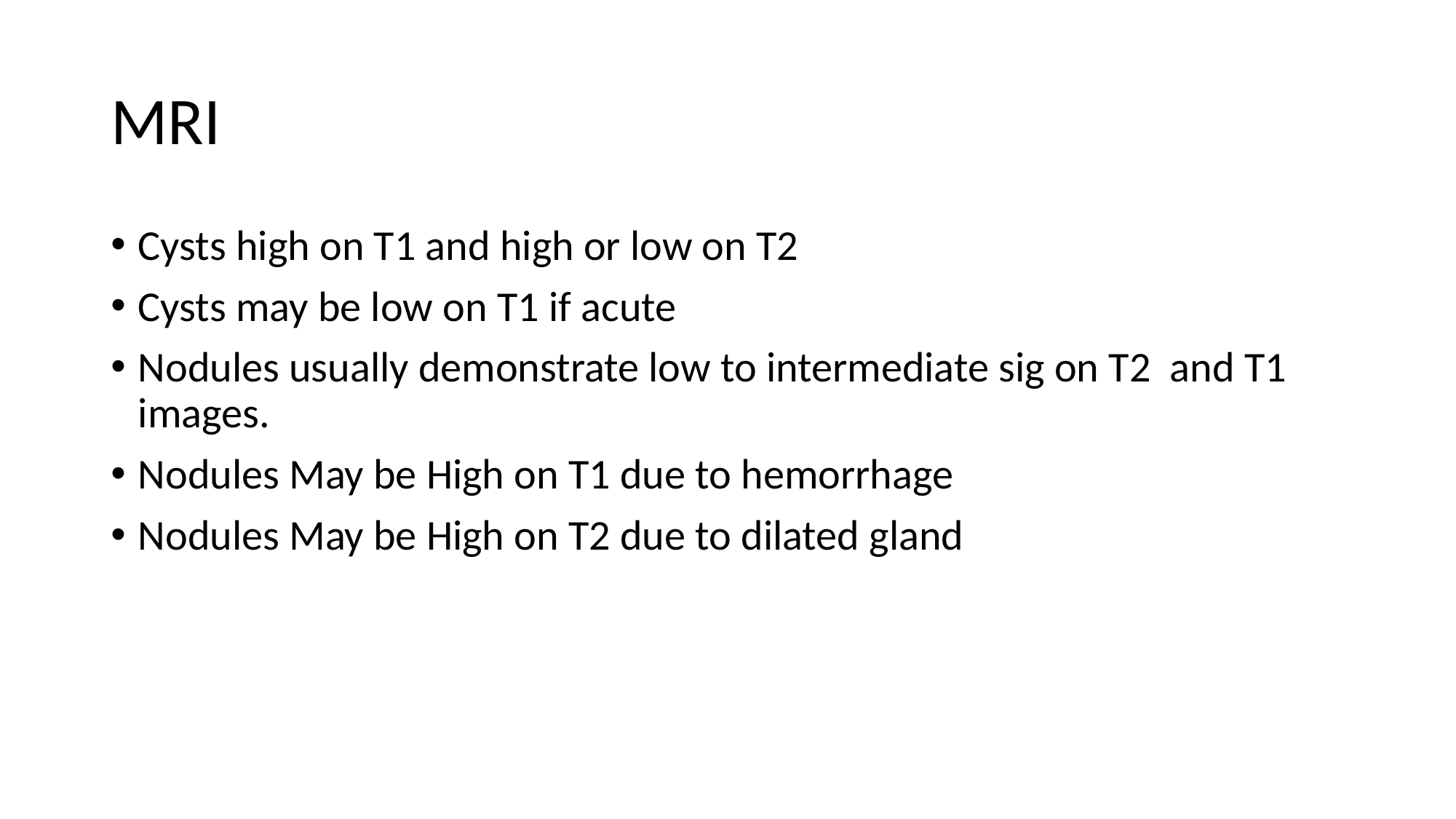

# MRI
Cysts high on T1 and high or low on T2
Cysts may be low on T1 if acute
Nodules usually demonstrate low to intermediate sig on T2  and T1  images.
Nodules May be High on T1 due to hemorrhage
Nodules May be High on T2 due to dilated gland